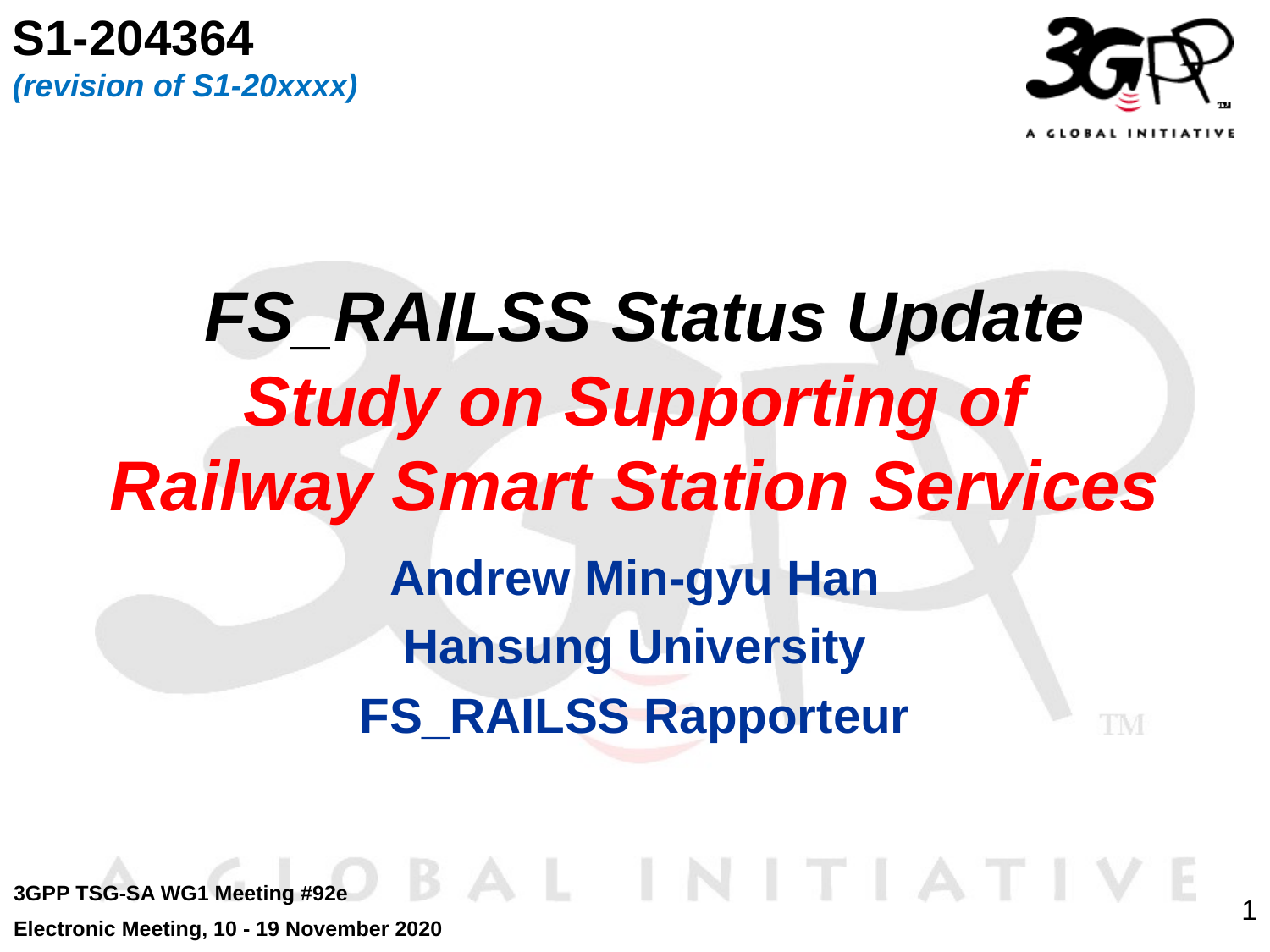

S1-204364
(revision of S1-20xxxx)
# FS_RAILSS Status Update Study on Supporting of Railway Smart Station Services
Andrew Min-gyu Han
Hansung University
FS_RAILSS Rapporteur
3GPP TSG-SA WG1 Meeting #92e
Electronic Meeting, 10 - 19 November 2020
1